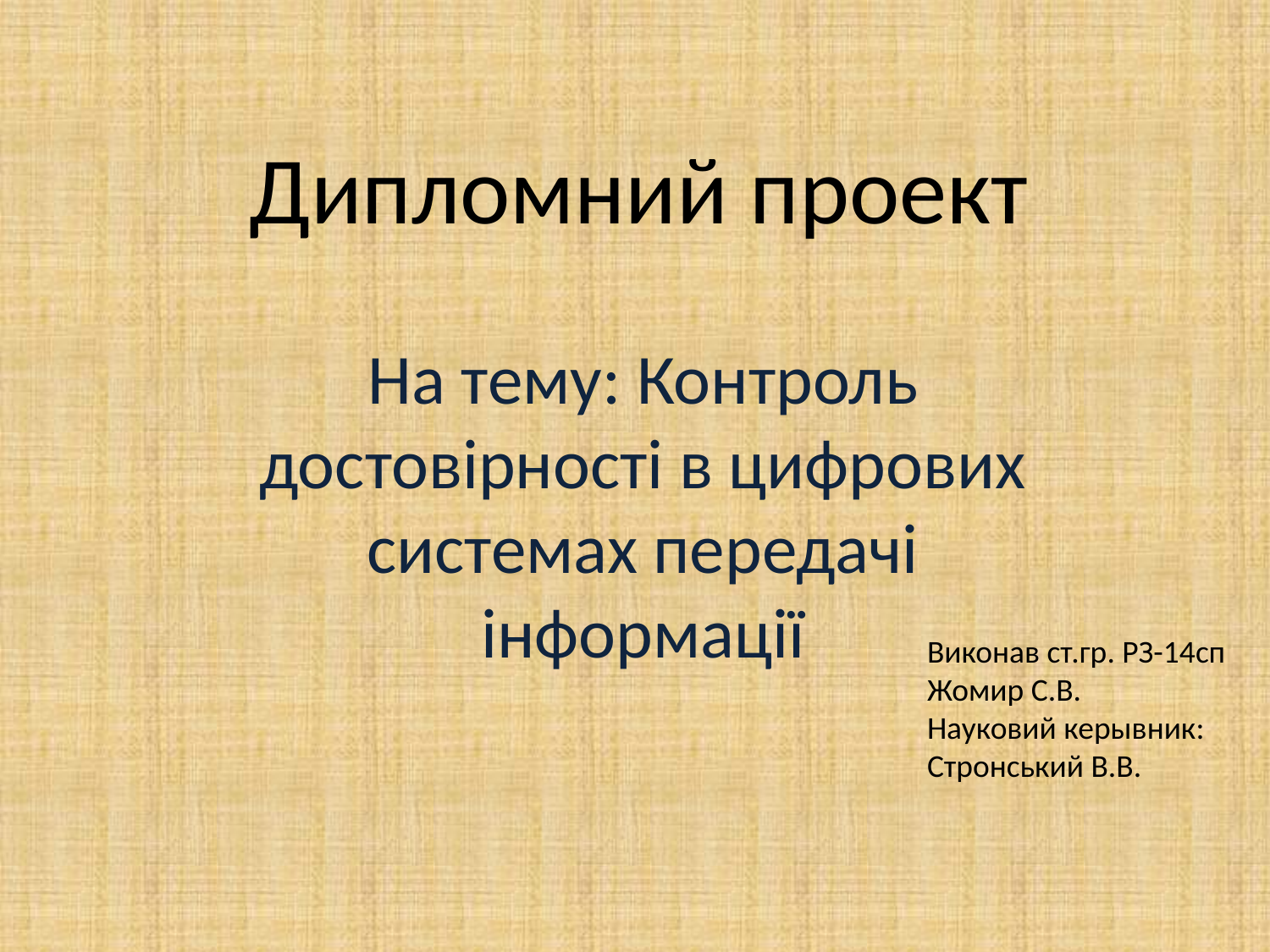

# Дипломний проект
На тему: Контроль достовірності в цифрових системах передачі інформації
Виконав ст.гр. РЗ-14сп
Жомир С.В.
Науковий керывник:
Стронський В.В.